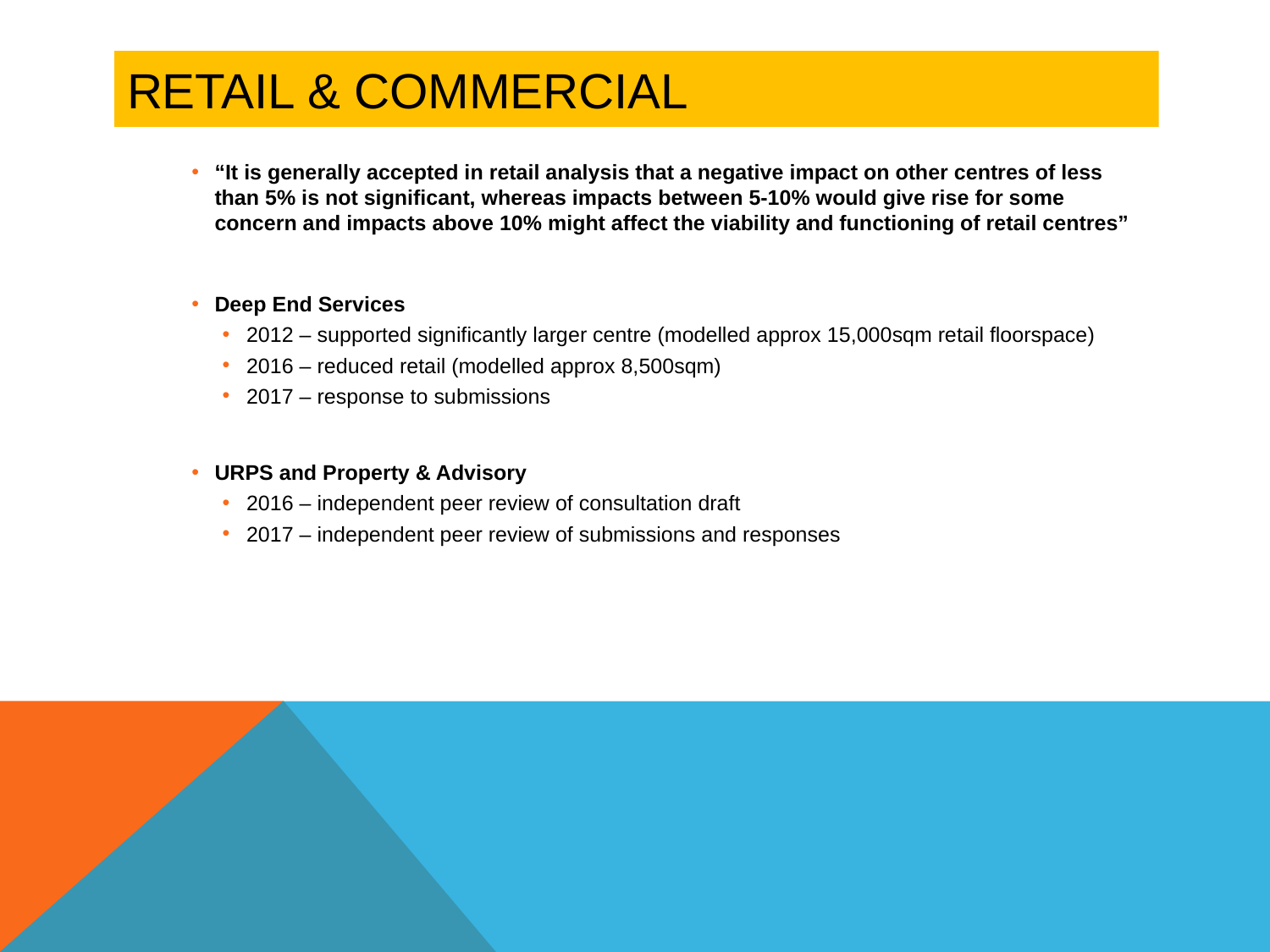

# retail & COmmercial
“It is generally accepted in retail analysis that a negative impact on other centres of less than 5% is not significant, whereas impacts between 5-10% would give rise for some concern and impacts above 10% might affect the viability and functioning of retail centres”

Deep End Services
2012 – supported significantly larger centre (modelled approx 15,000sqm retail floorspace)
2016 – reduced retail (modelled approx 8,500sqm)
2017 – response to submissions

URPS and Property & Advisory
2016 – independent peer review of consultation draft
2017 – independent peer review of submissions and responses